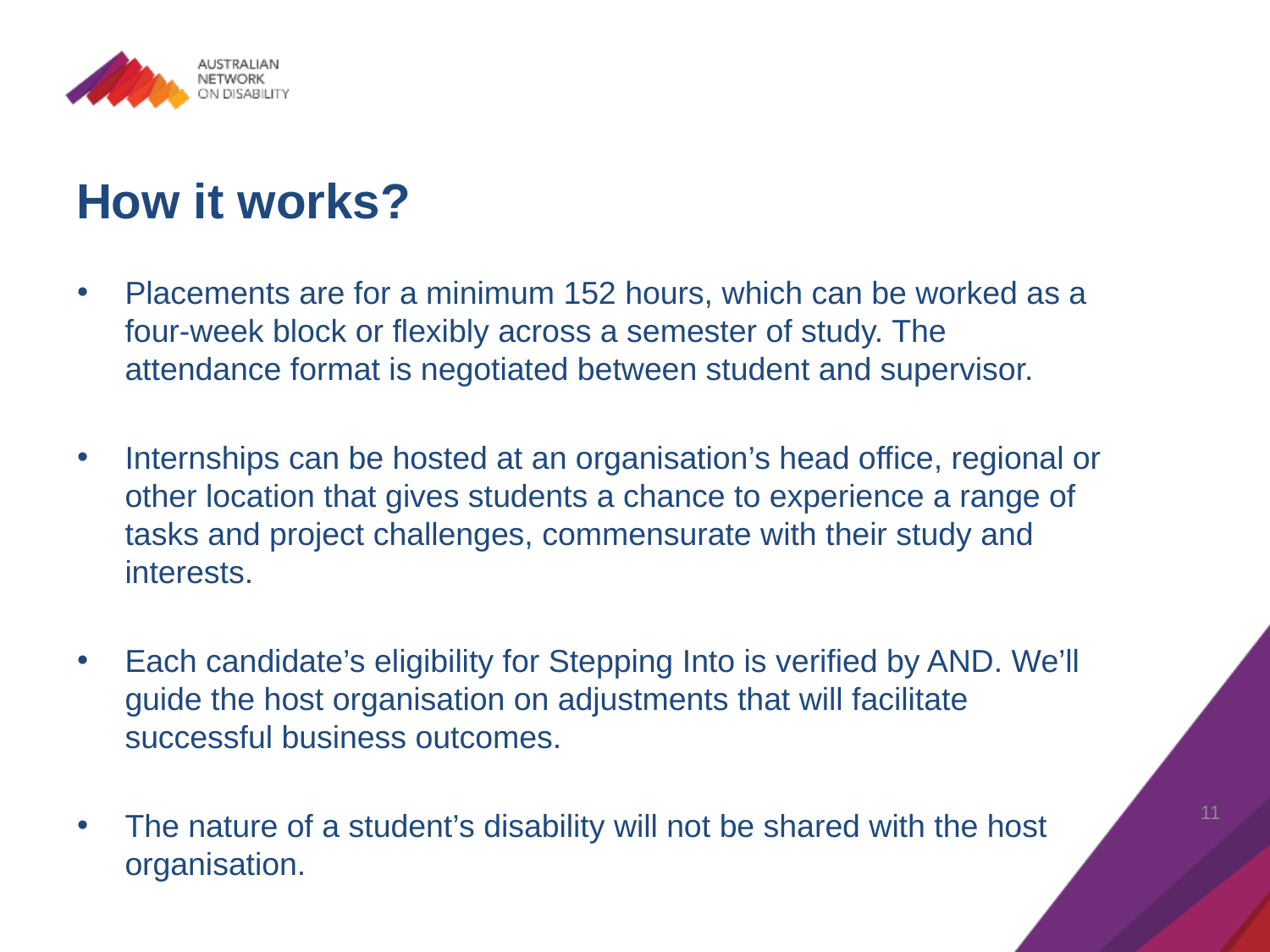

# How it works?
Placements are for a minimum 152 hours, which can be worked as a four-week block or flexibly across a semester of study. The attendance format is negotiated between student and supervisor.

Internships can be hosted at an organisation’s head office, regional or other location that gives students a chance to experience a range of tasks and project challenges, commensurate with their study and interests.

Each candidate’s eligibility for Stepping Into is verified by AND. We’ll guide the host organisation on adjustments that will facilitate successful business outcomes.

The nature of a student’s disability will not be shared with the host organisation.

11